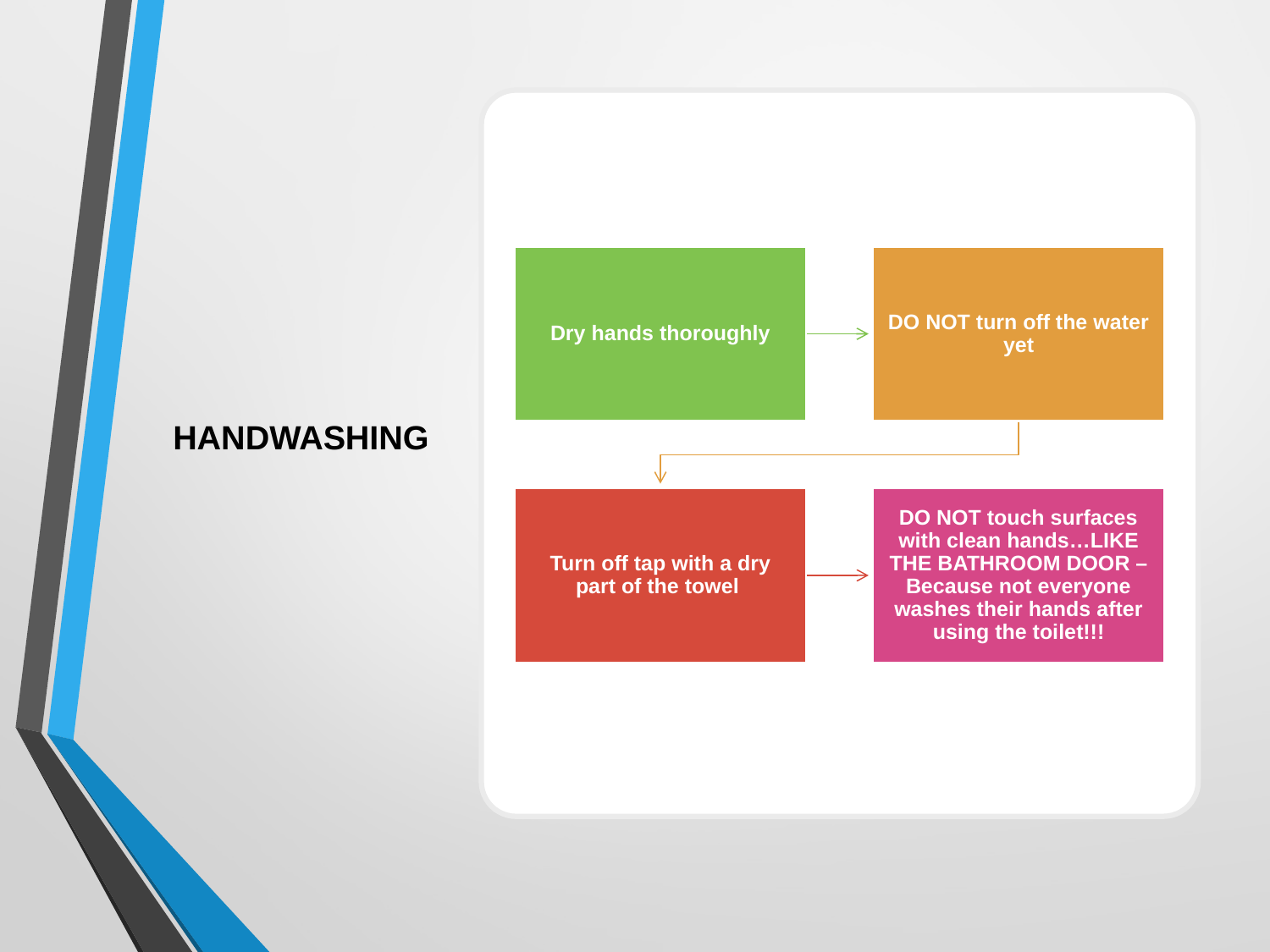

Dry hands thoroughly

DO NOT turn off the water yet

Turn off tap with a dry part of the towel
DO NOT touch surfaces with clean hands…LIKE THE BATHROOM DOOR – Because not everyone washes their hands after using the toilet!!!
# HANDWASHING